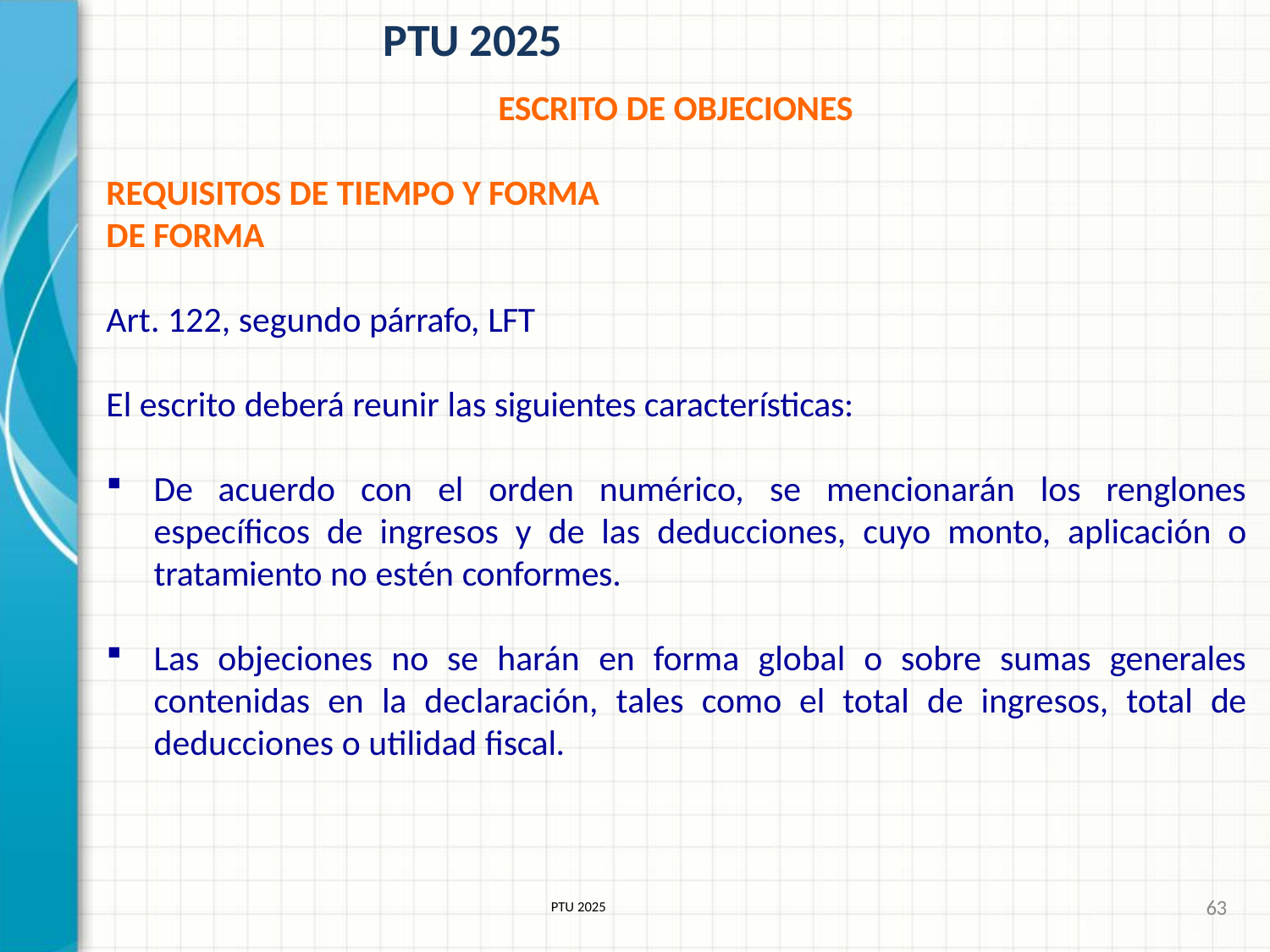

# PTU 2025
ESCRITO DE OBJECIONES
REQUISITOS DE TIEMPO Y FORMA
DE FORMA
Art. 122, segundo párrafo, LFT
El escrito deberá reunir las siguientes características:
De  acuerdo  con  el  orden  numérico,  se  mencionarán  los  renglones específicos de ingresos y de las deducciones, cuyo monto, aplicación o tratamiento no estén conformes.
Las  objeciones  no  se  harán  en  forma  global  o  sobre  sumas  generales contenidas en la declaración, tales como el total de ingresos, total de deducciones o utilidad fiscal.
63
PTU 2025